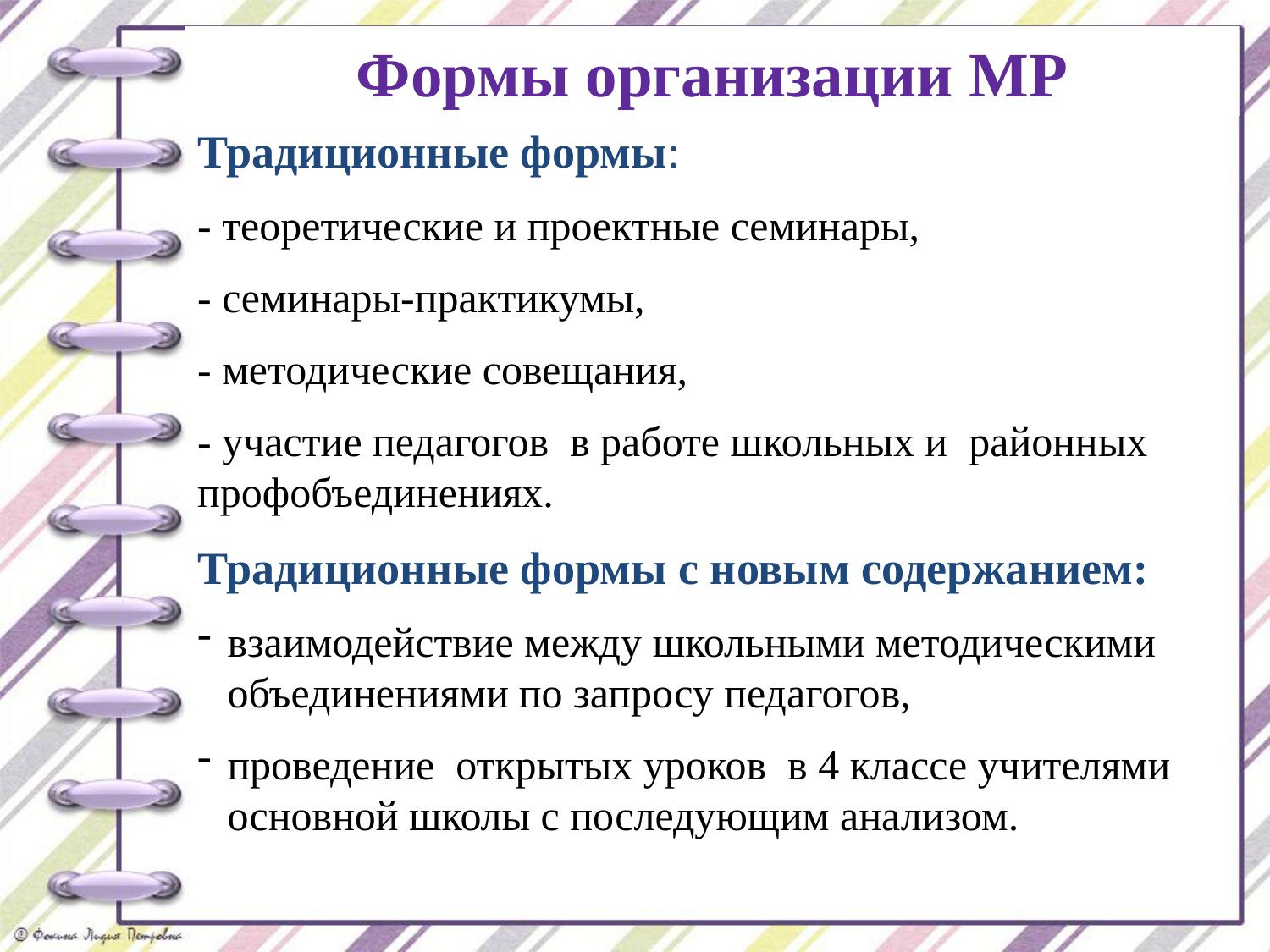

Формы организации МР
Традиционные формы:
- теоретические и проектные семинары,
- семинары-практикумы,
- методические совещания,
- участие педагогов  в работе школьных и  районных   профобъединениях.
Традиционные формы с новым содержанием:
взаимодействие между школьными методическими объединениями по запросу педагогов,
проведение  открытых уроков  в 4 классе учителями основной школы с последующим анализом.